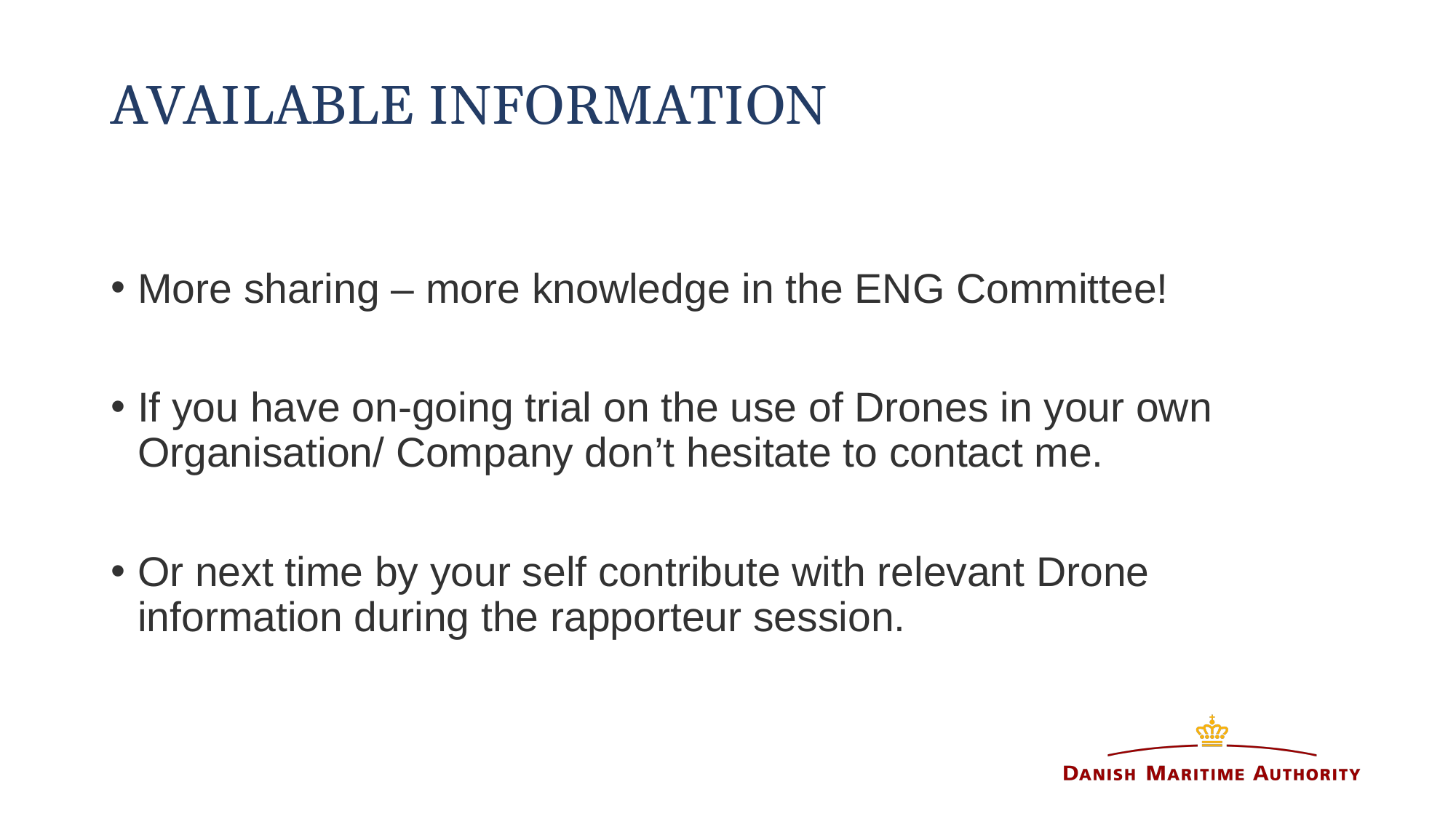

# Available information

More sharing – more knowledge in the ENG Committee!

If you have on-going trial on the use of Drones in your own Organisation/ Company don’t hesitate to contact me.

Or next time by your self contribute with relevant Drone information during the rapporteur session.